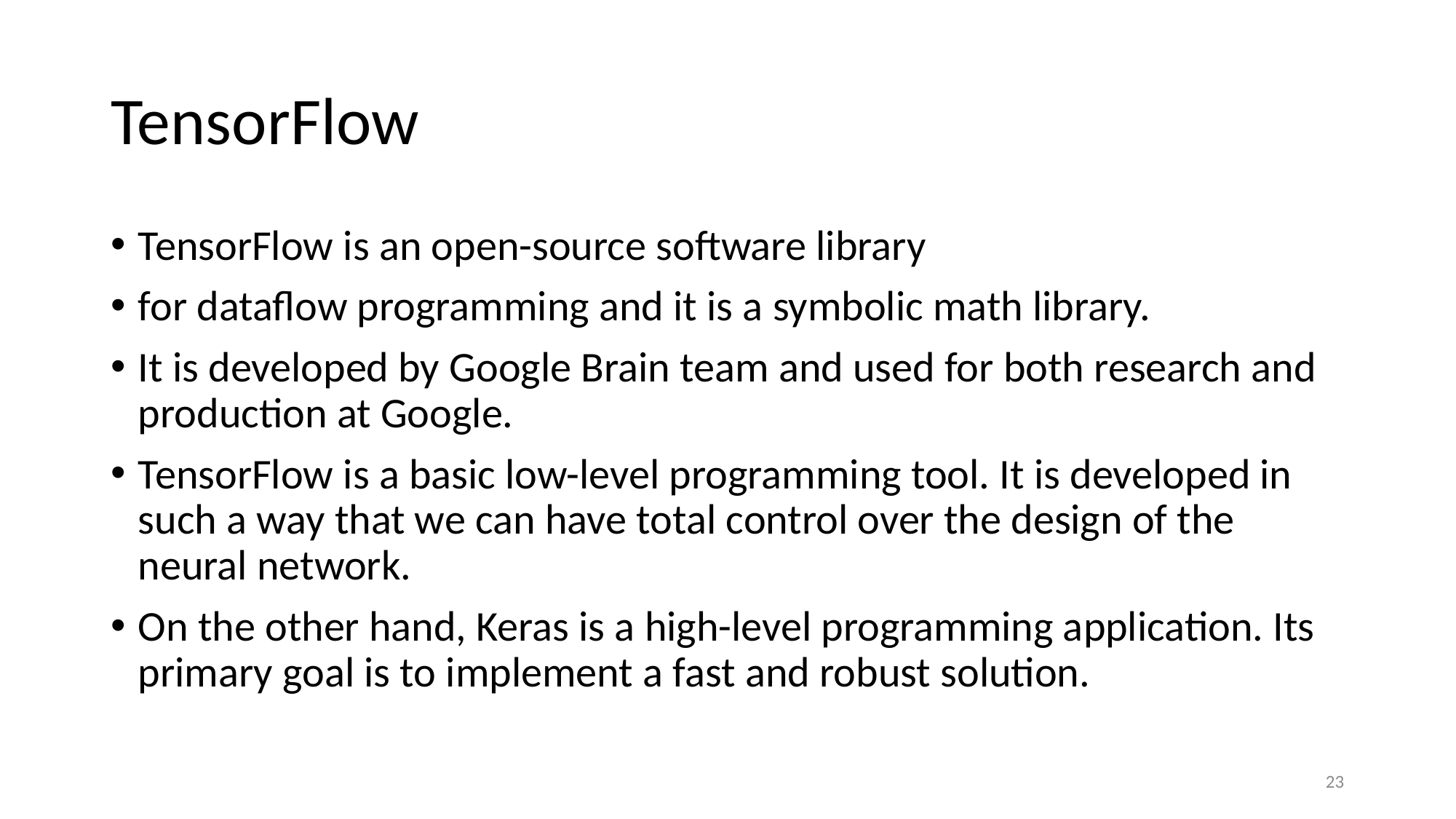

# TensorFlow
TensorFlow is an open-source software library
for dataflow programming and it is a symbolic math library.
It is developed by Google Brain team and used for both research and production at Google.
TensorFlow is a basic low-level programming tool. It is developed in such a way that we can have total control over the design of the neural network.
On the other hand, Keras is a high-level programming application. Its primary goal is to implement a fast and robust solution.
23